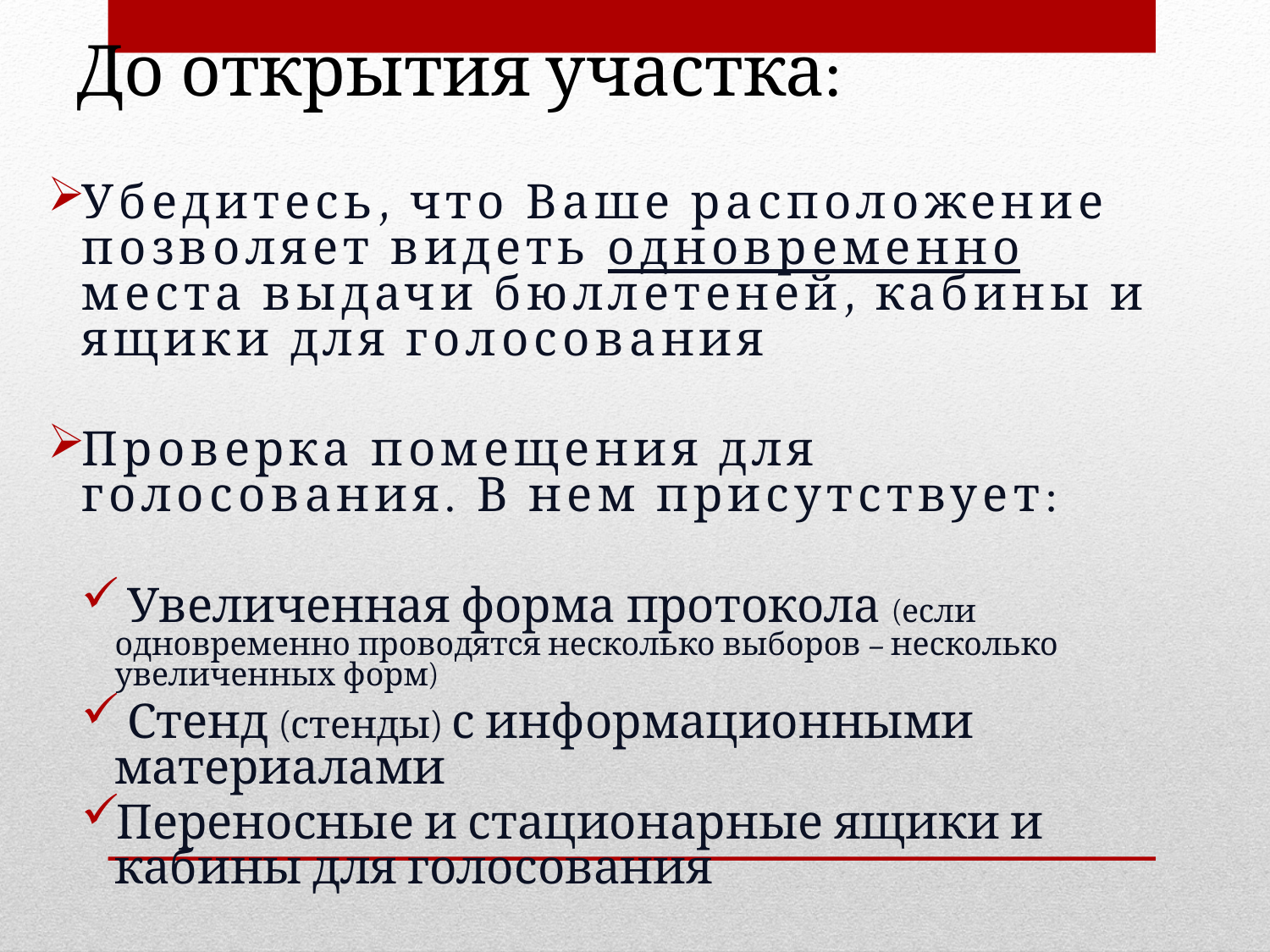

# До открытия участка:
Убедитесь, что Ваше расположение позволяет видеть одновременно места выдачи бюллетеней, кабины и ящики для голосования

Проверка помещения для голосования. В нем присутствует:

 Увеличенная форма протокола (если одновременно проводятся несколько выборов – несколько увеличенных форм)
 Стенд (стенды) с информационными материалами
Переносные и стационарные ящики и кабины для голосования